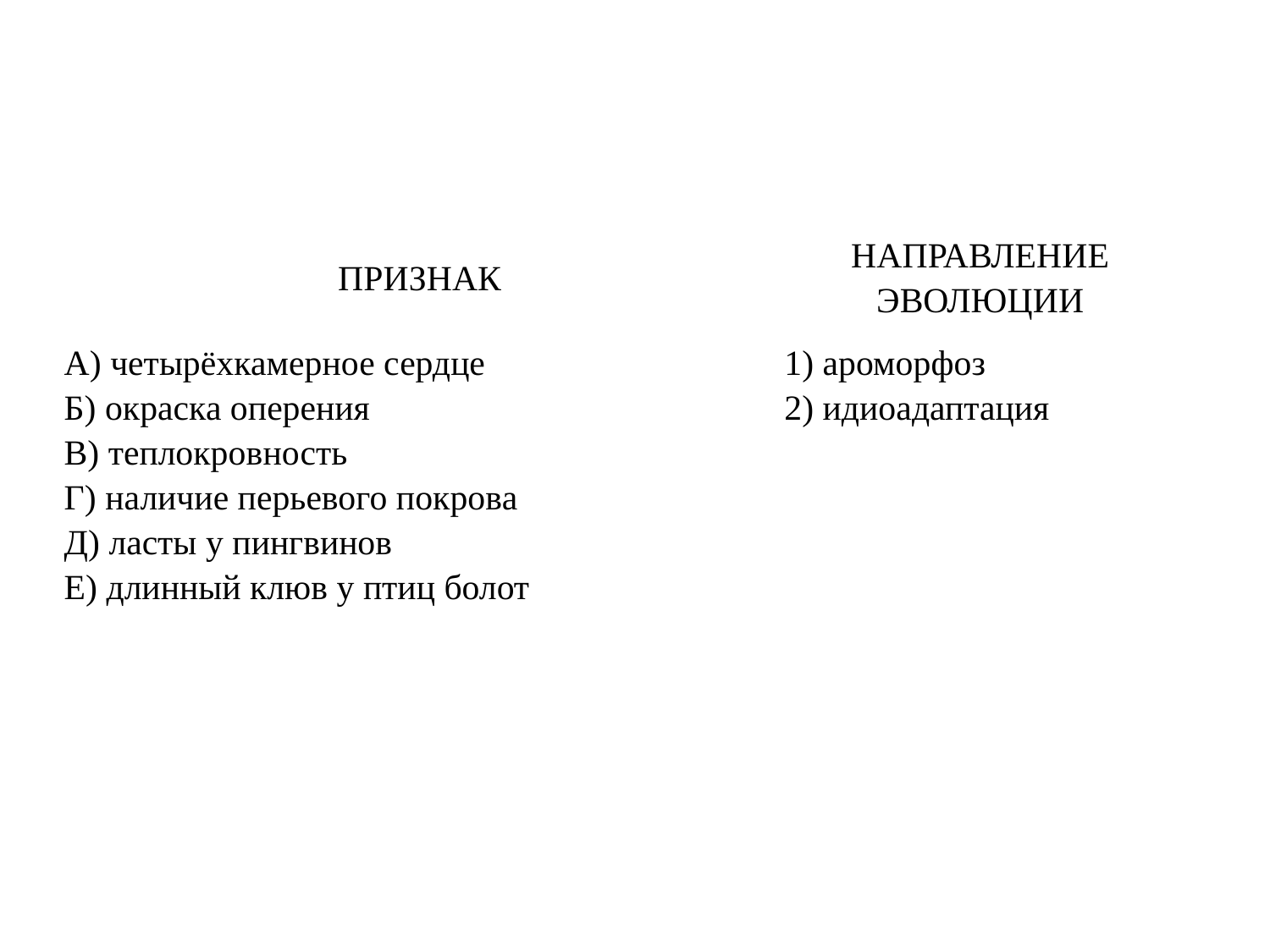

| ПРИЗНАК | НАПРАВЛЕНИЕ ЭВОЛЮЦИИ |
| --- | --- |
| A) четырёхкамерное сердце Б) окраска оперения B) теплокровность Г) наличие перьевого покрова Д) ласты у пингвинов Е) длинный клюв у птиц болот | 1) ароморфоз 2) идиоадаптация |